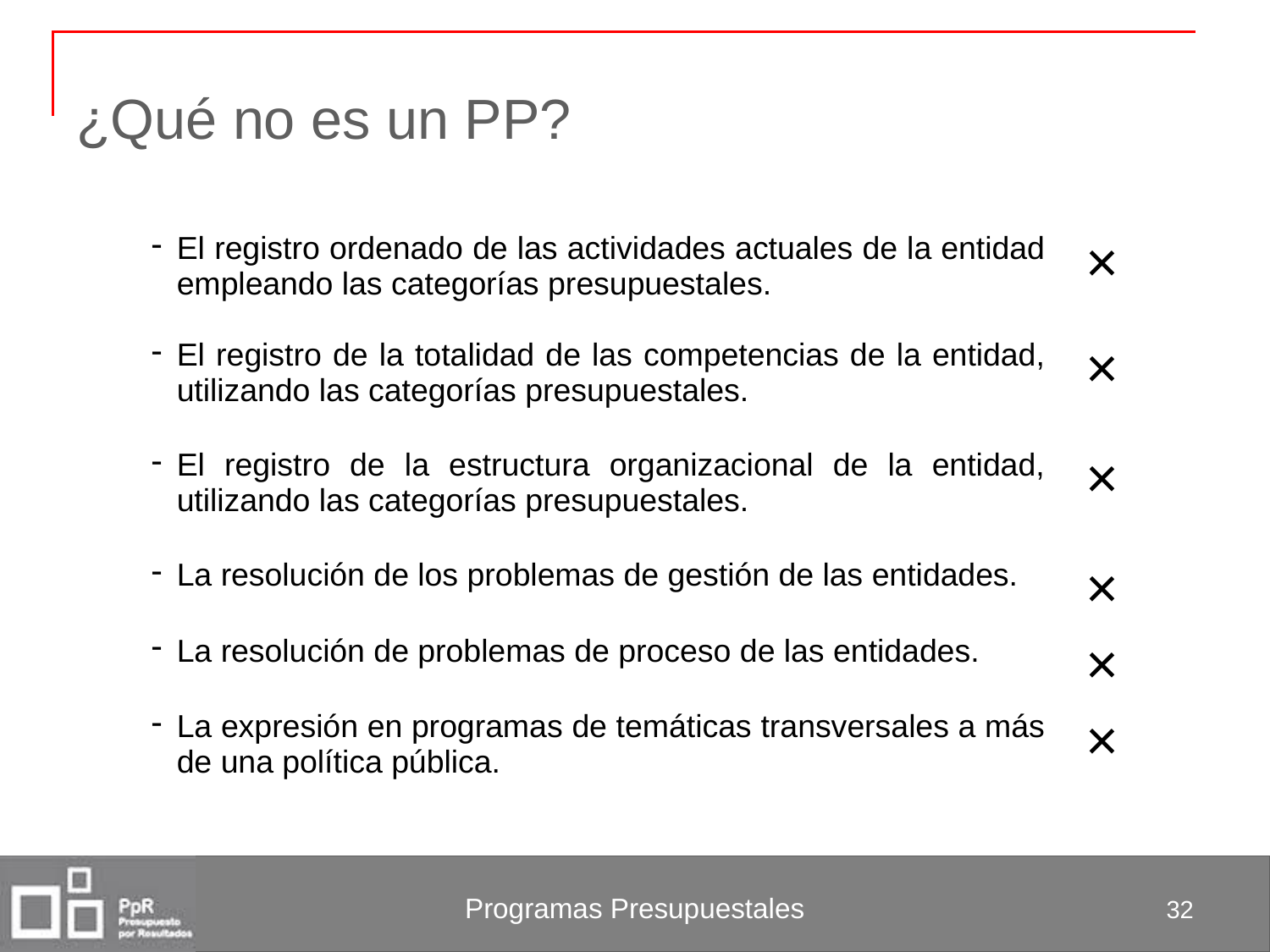

# ¿Qué no es un PP?
|  |  |
| --- | --- |
| El registro ordenado de las actividades actuales de la entidad empleando las categorías presupuestales. | × |
| El registro de la totalidad de las competencias de la entidad, utilizando las categorías presupuestales. | × |
| El registro de la estructura organizacional de la entidad, utilizando las categorías presupuestales. | × |
| La resolución de los problemas de gestión de las entidades. | × |
| La resolución de problemas de proceso de las entidades. | × |
| La expresión en programas de temáticas transversales a más de una política pública. | × |
32
Programas Presupuestales